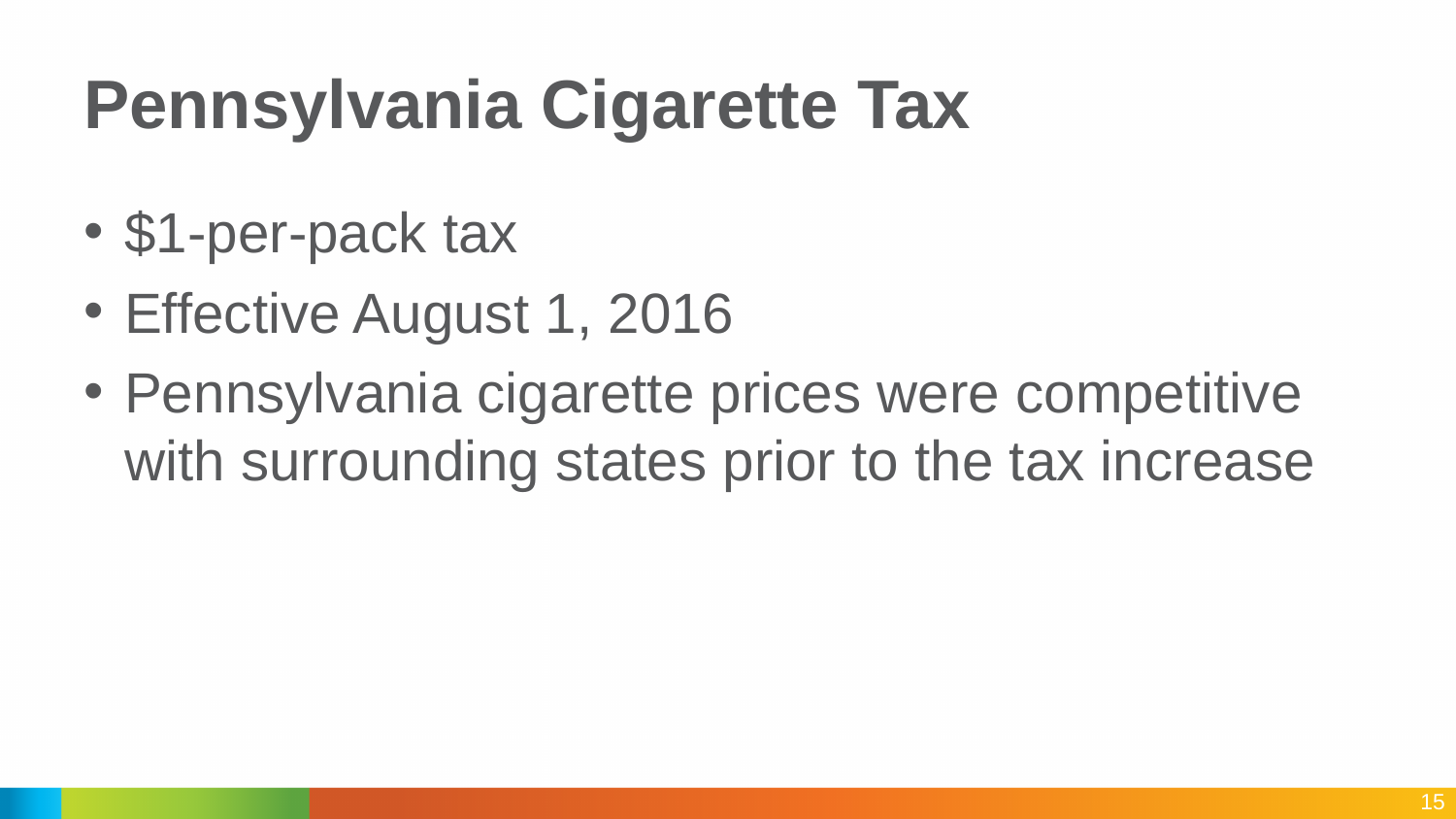

# Pennsylvania Cigarette Tax
$1-per-pack tax
Effective August 1, 2016
Pennsylvania cigarette prices were competitive with surrounding states prior to the tax increase

15